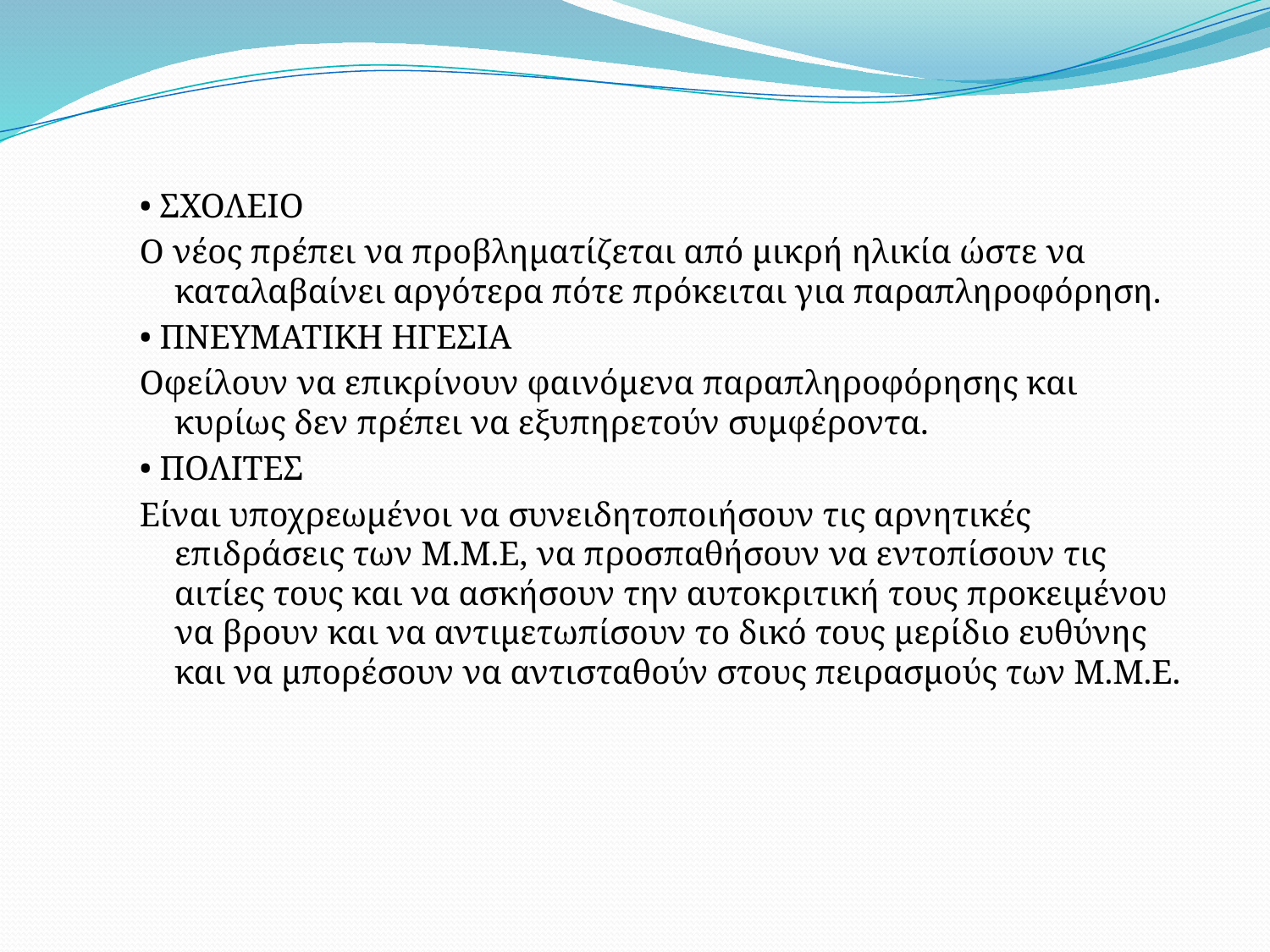

#
• ΣΧΟΛΕΙΟ
Ο νέος πρέπει να προβληματίζεται από μικρή ηλικία ώστε να καταλαβαίνει αργότερα πότε πρόκειται για παραπληροφόρηση.
• ΠΝΕΥΜΑΤΙΚΗ ΗΓΕΣΙΑ
Οφείλουν να επικρίνουν φαινόμενα παραπληροφόρησης και κυρίως δεν πρέπει να εξυπηρετούν συμφέροντα.
• ΠΟΛΙΤΕΣ
Είναι υποχρεωμένοι να συνειδητοποιήσουν τις αρνητικές επιδράσεις των Μ.Μ.Ε, να προσπαθήσουν να εντοπίσουν τις αιτίες τους και να ασκήσουν την αυτοκριτική τους προκειμένου να βρουν και να αντιμετωπίσουν το δικό τους μερίδιο ευθύνης και να μπορέσουν να αντισταθούν στους πειρασμούς των Μ.Μ.Ε.